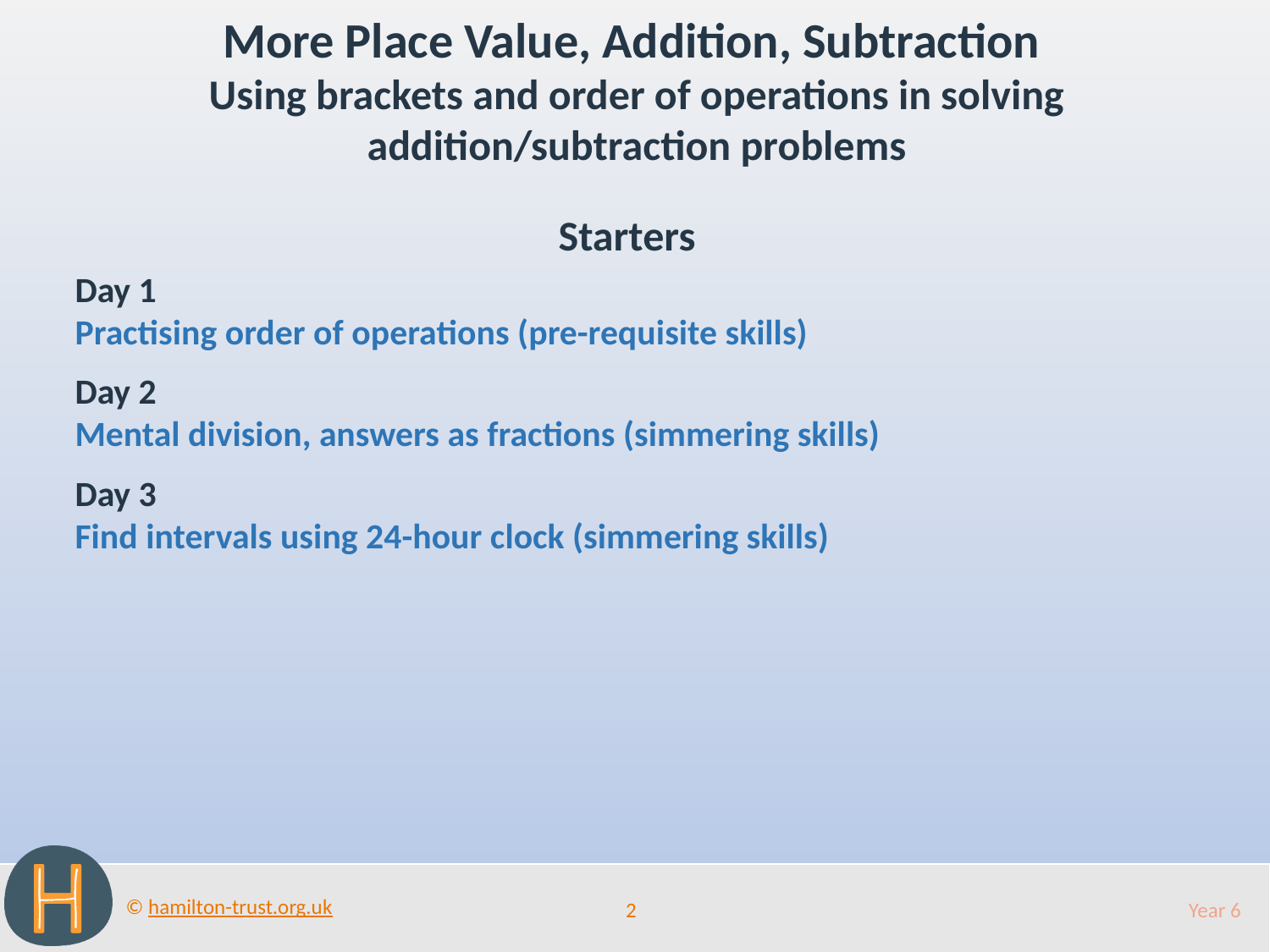

More Place Value, Addition, Subtraction
Using brackets and order of operations in solving addition/subtraction problems
Starters
Day 1
Practising order of operations (pre-requisite skills)
Day 2
Mental division, answers as fractions (simmering skills)
Day 3
Find intervals using 24-hour clock (simmering skills)
2
Year 6